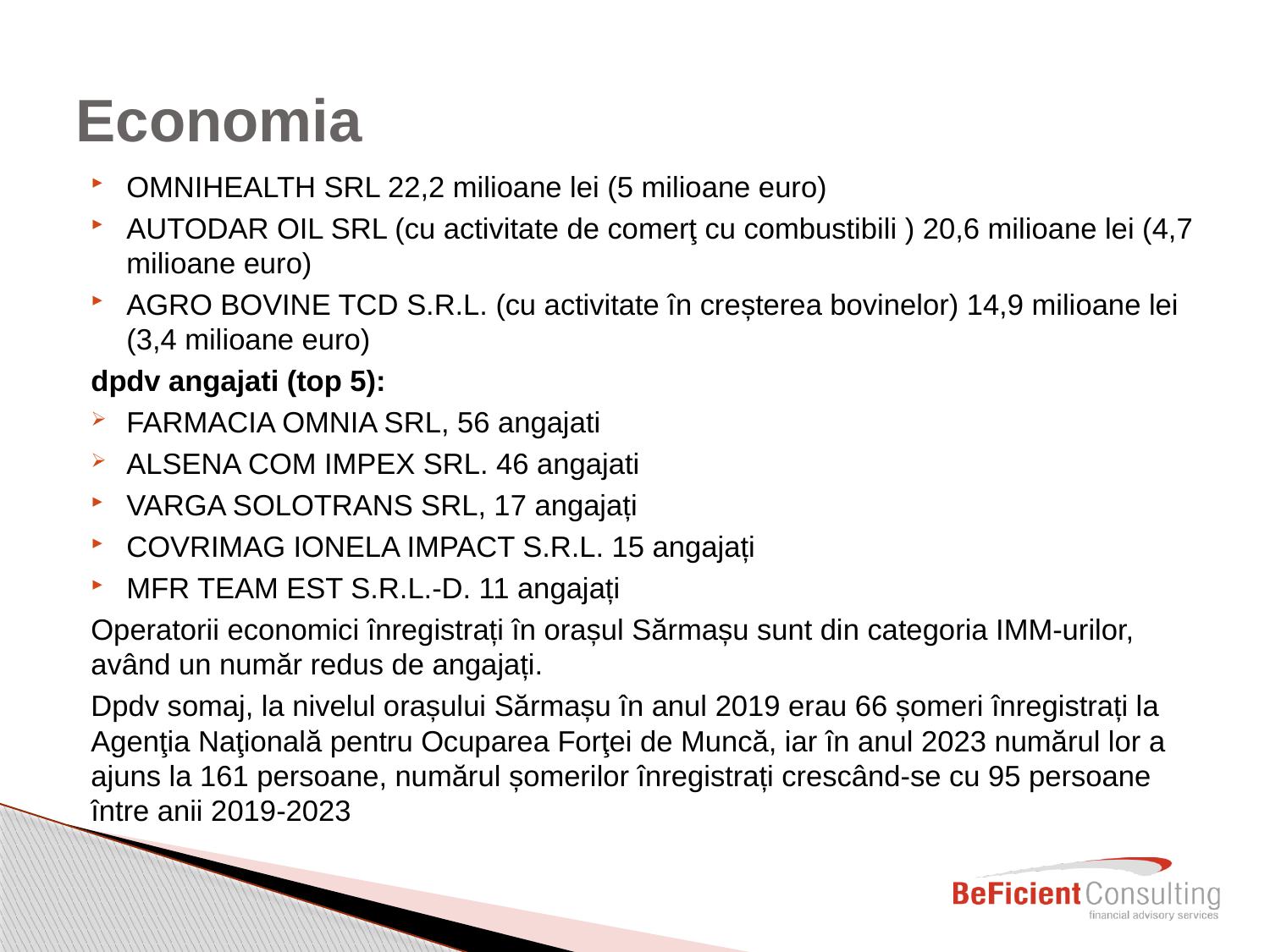

# Economia
OMNIHEALTH SRL 22,2 milioane lei (5 milioane euro)
AUTODAR OIL SRL (cu activitate de comerţ cu combustibili ) 20,6 milioane lei (4,7 milioane euro)
AGRO BOVINE TCD S.R.L. (cu activitate în creșterea bovinelor) 14,9 milioane lei (3,4 milioane euro)
dpdv angajati (top 5):
FARMACIA OMNIA SRL, 56 angajati
ALSENA COM IMPEX SRL. 46 angajati
VARGA SOLOTRANS SRL, 17 angajați
COVRIMAG IONELA IMPACT S.R.L. 15 angajați
MFR TEAM EST S.R.L.-D. 11 angajați
Operatorii economici înregistrați în orașul Sărmașu sunt din categoria IMM-urilor, având un număr redus de angajați.
Dpdv somaj, la nivelul orașului Sărmașu în anul 2019 erau 66 șomeri înregistrați la Agenţia Naţională pentru Ocuparea Forţei de Muncă, iar în anul 2023 numărul lor a ajuns la 161 persoane, numărul șomerilor înregistrați crescând-se cu 95 persoane între anii 2019-2023